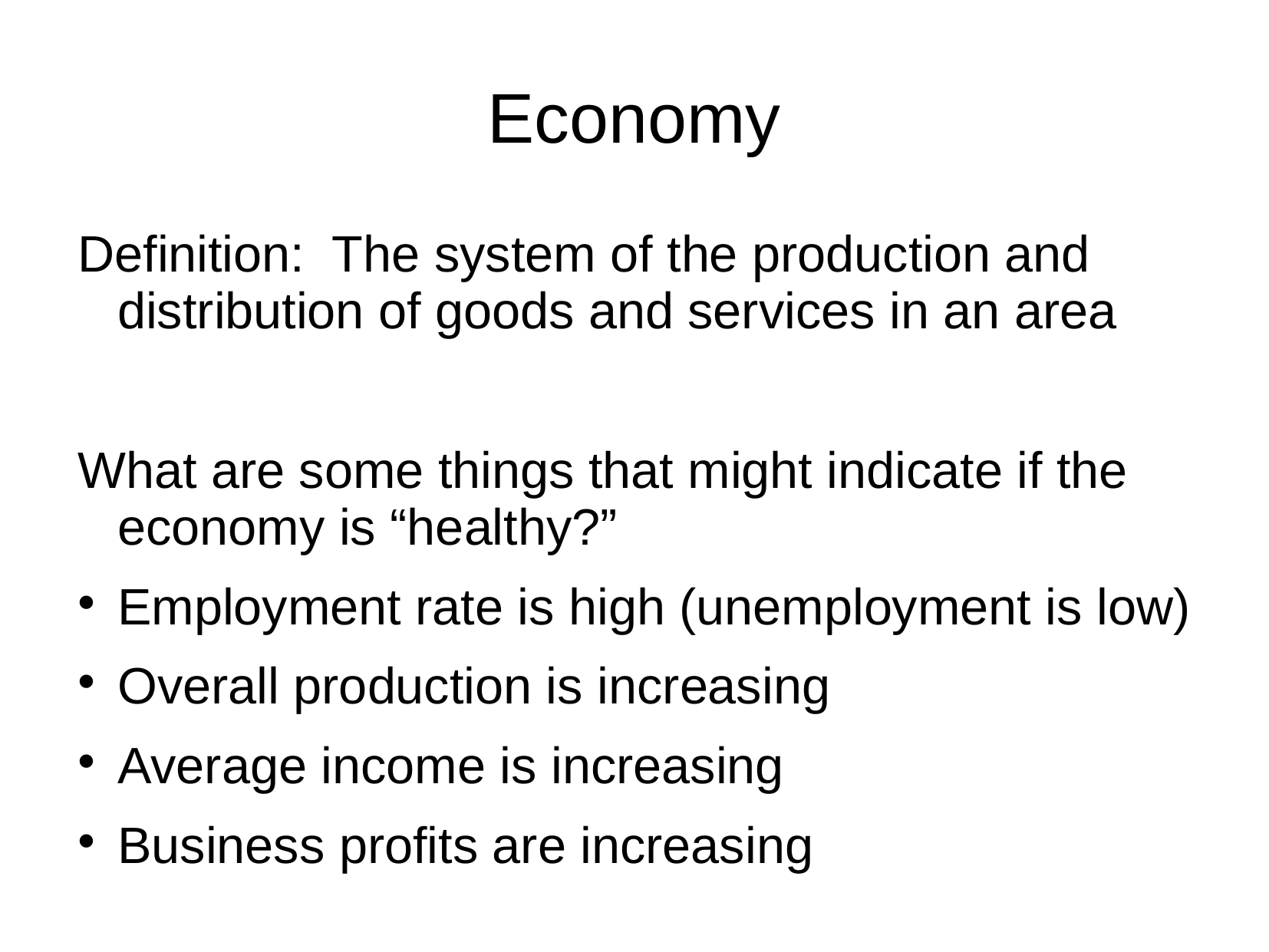

# Economy
Definition:  The system of the production and distribution of goods and services in an area

What are some things that might indicate if the economy is “healthy?”
Employment rate is high (unemployment is low)
Overall production is increasing
Average income is increasing
Business profits are increasing